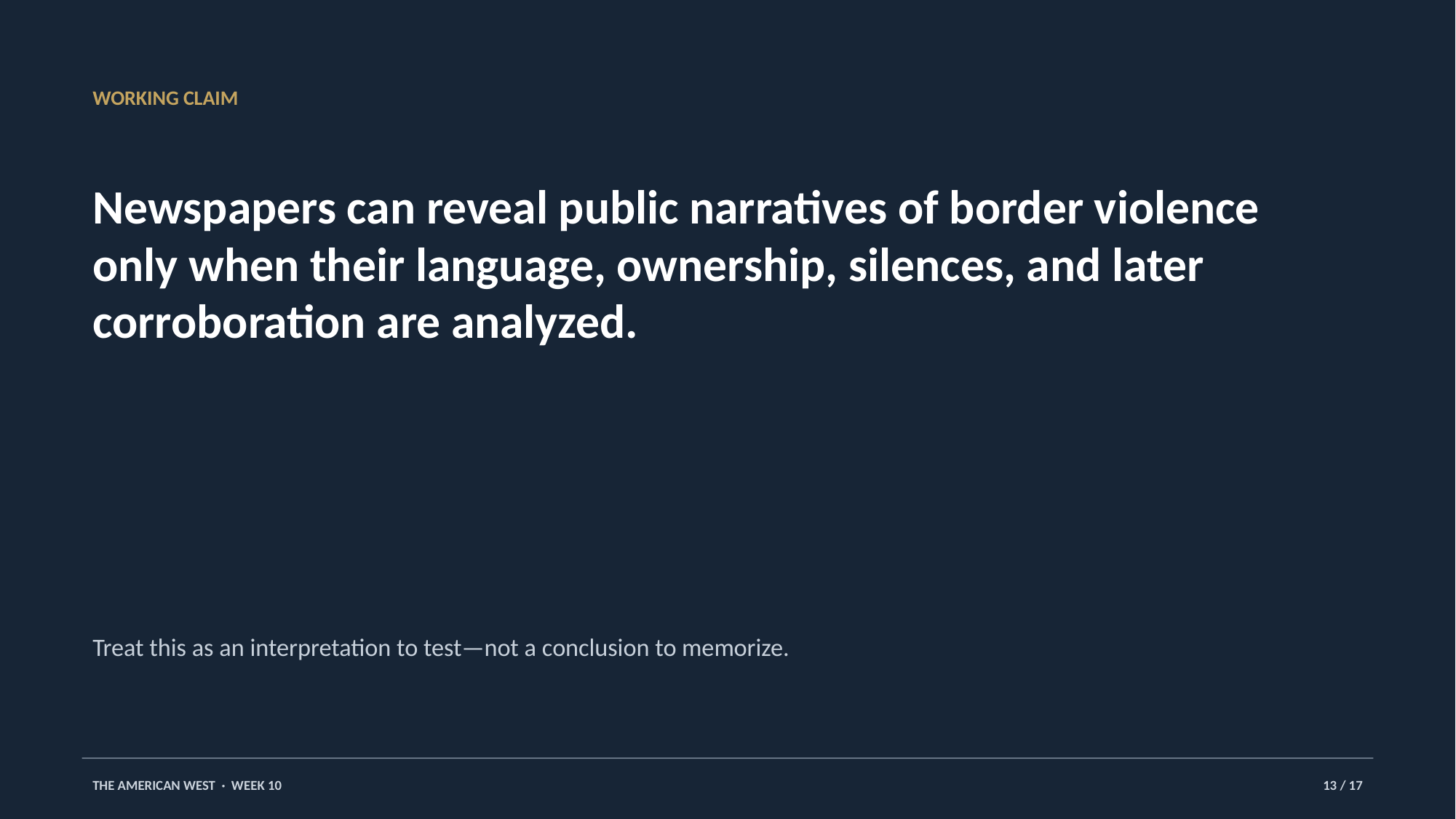

WORKING CLAIM
Newspapers can reveal public narratives of border violence only when their language, ownership, silences, and later corroboration are analyzed.
Treat this as an interpretation to test—not a conclusion to memorize.

THE AMERICAN WEST  ·  WEEK 10
13 / 17